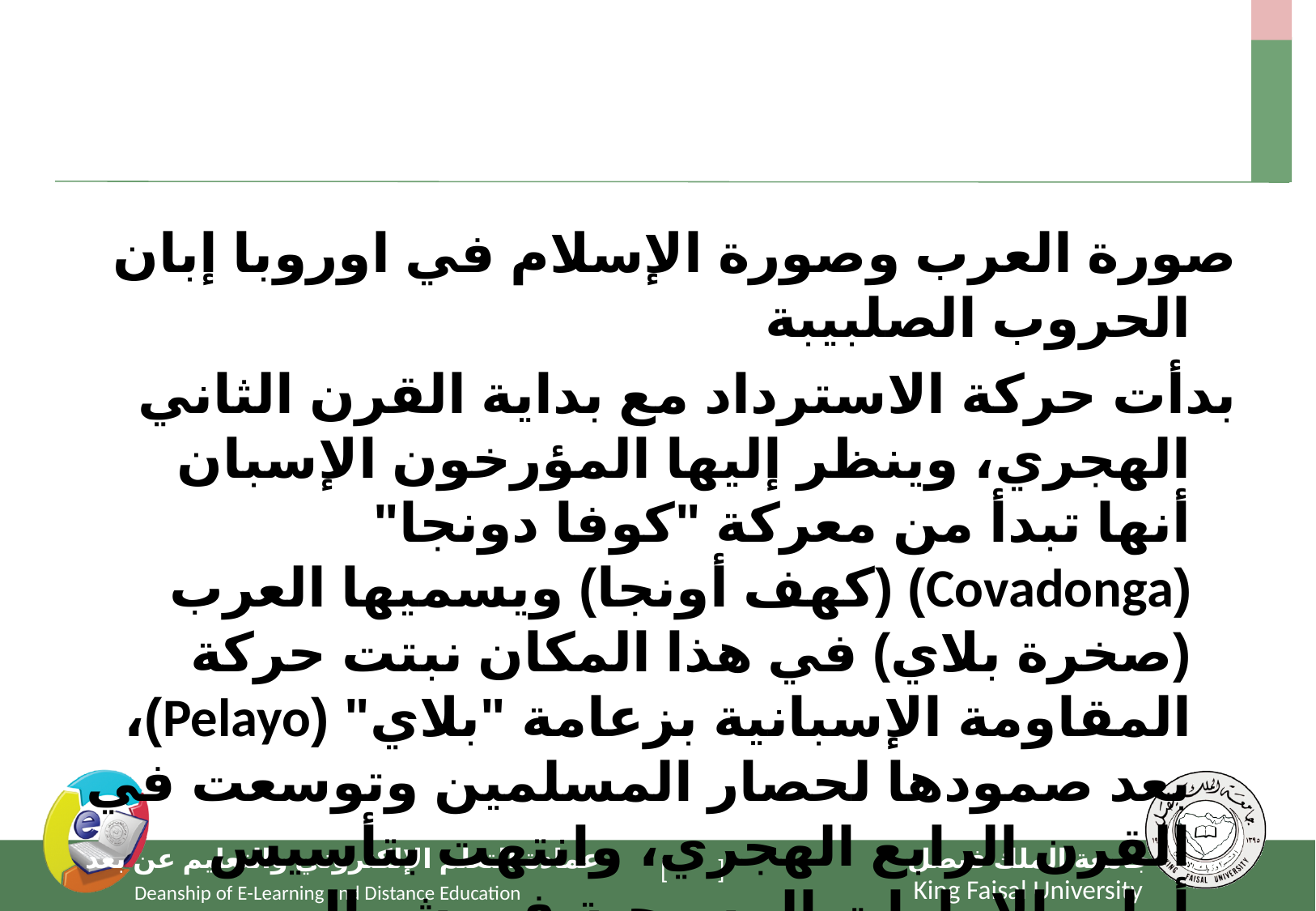

#
صورة العرب وصورة الإسلام في اوروبا إبان الحروب الصلبيبة
بدأت حركة الاسترداد مع بداية القرن الثاني الهجري، وينظر إليها المؤرخون الإسبان أنها تبدأ من معركة "كوفا دونجا" (Covadonga) (كهف أونجا) ويسميها العرب (صخرة بلاي) في هذا المكان نبتت حركة المقاومة الإسبانية بزعامة "بلاي" (Pelayo)، بعد صمودها لحصار المسلمين وتوسعت في القرن الرابع الهجري، وانتهت بتأسيس أولى الإمارات المسيحية في شمال الأندلس، عرفت باسم (Castilla) وهو الاسم الذي عربه المسلمون إلى قشتالة ومعناه القلاع().